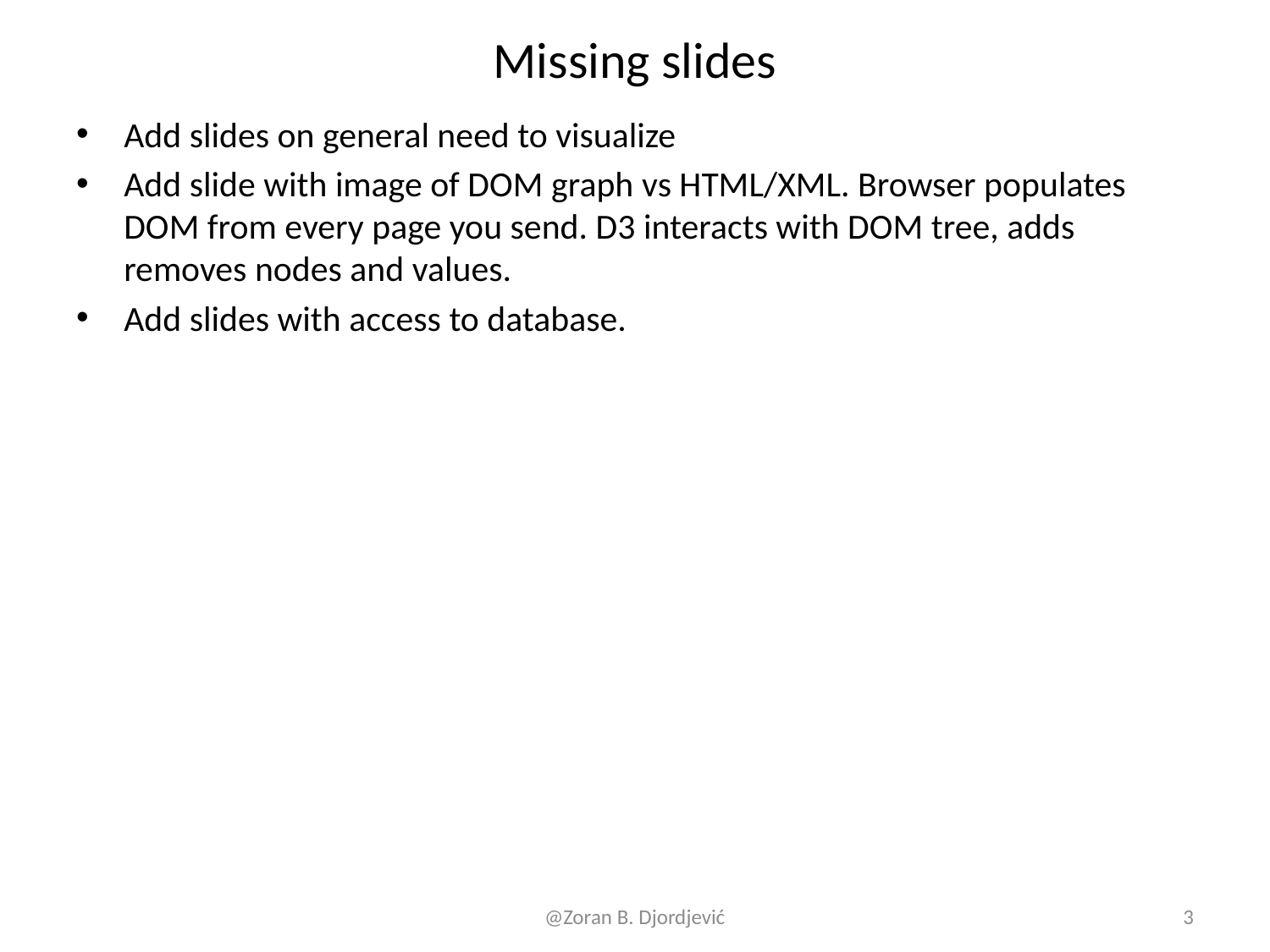

# Missing slides
Add slides on general need to visualize
Add slide with image of DOM graph vs HTML/XML. Browser populates DOM from every page you send. D3 interacts with DOM tree, adds removes nodes and values.
Add slides with access to database.
@Zoran B. Djordjević
3